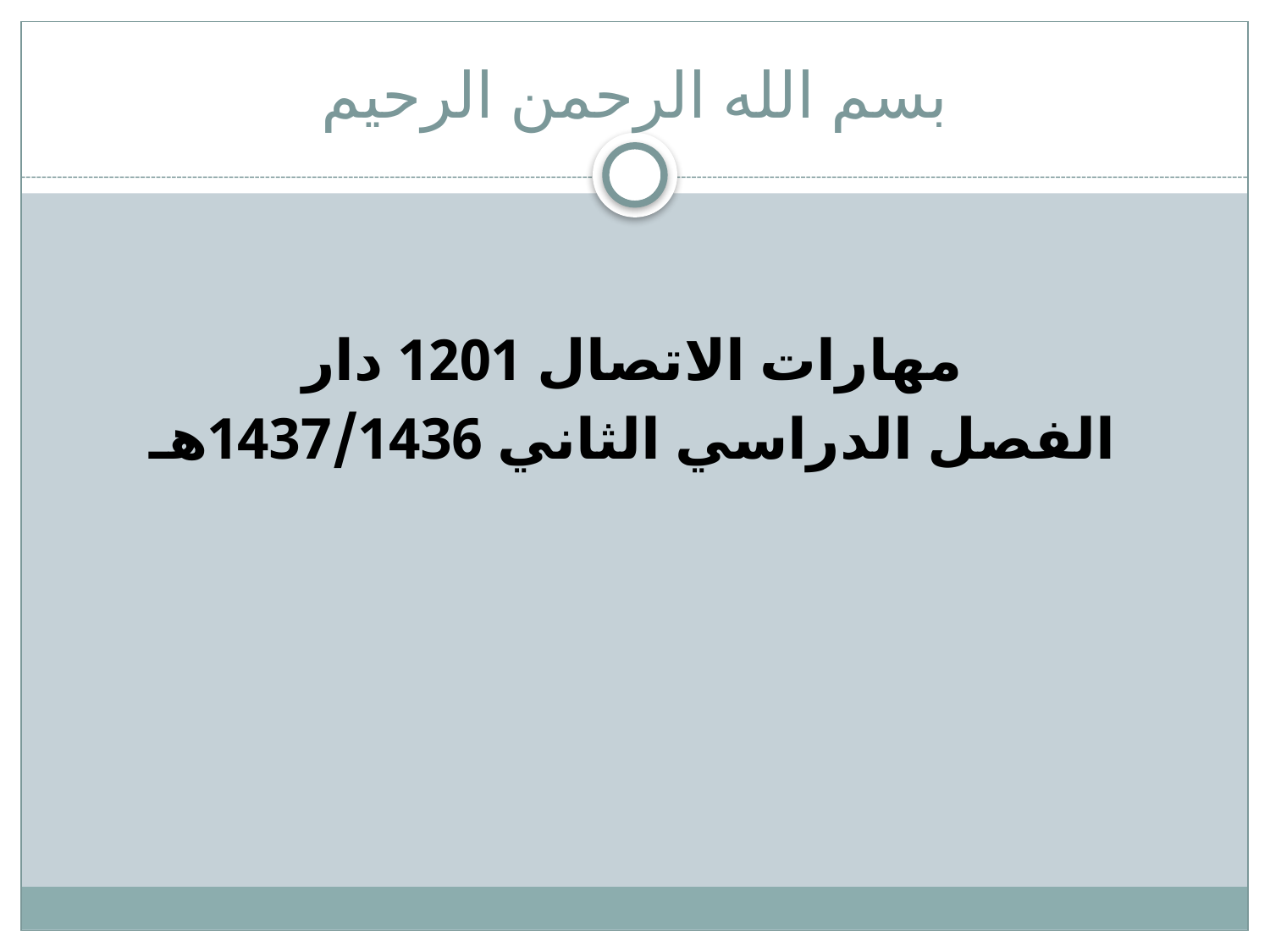

# بسم الله الرحمن الرحيم
مهارات الاتصال 1201 دار
الفصل الدراسي الثاني 1437/1436هـ